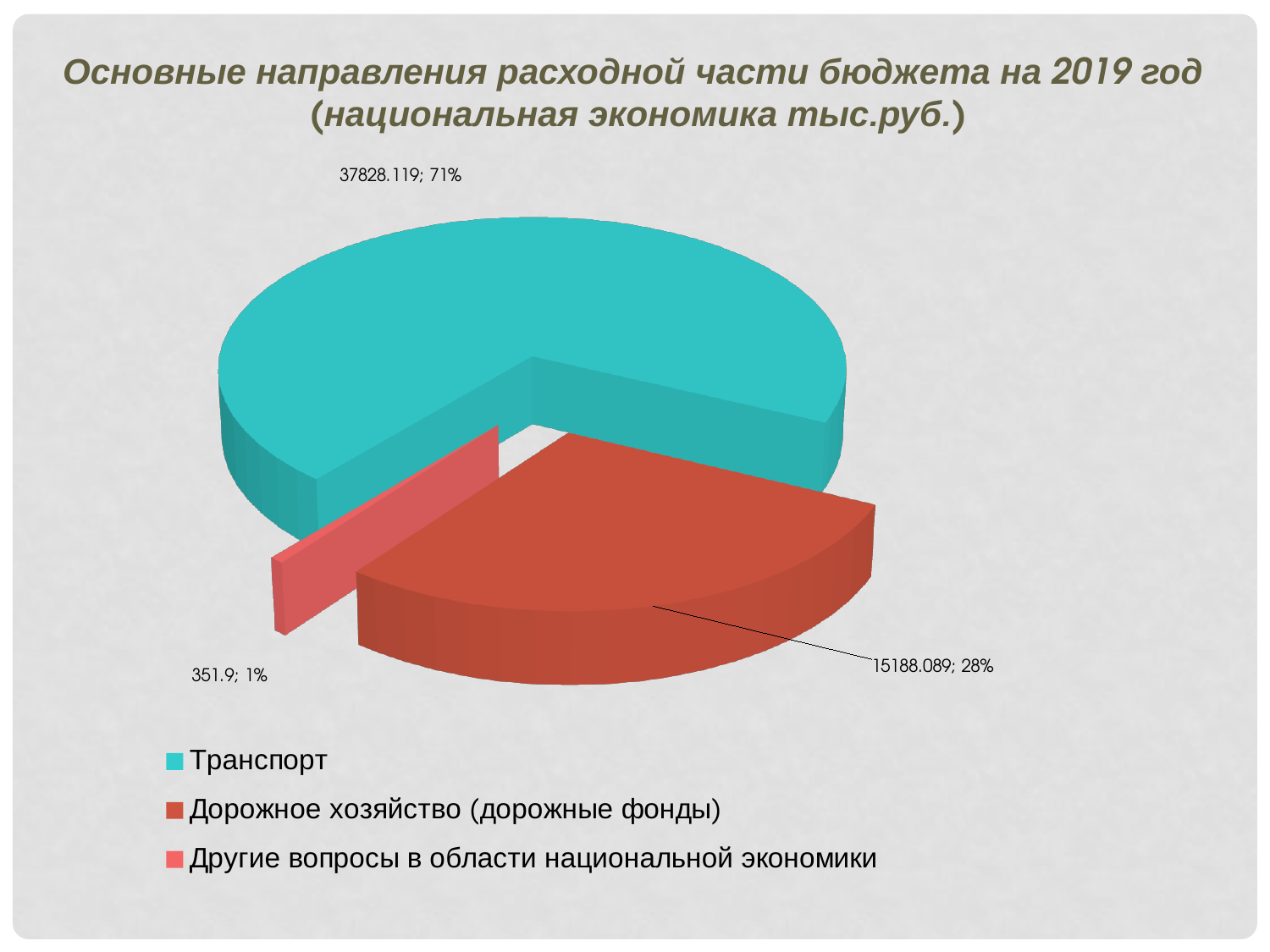

Основные направления расходной части бюджета на 2019 год
 (национальная экономика тыс.руб.)

[unsupported chart]